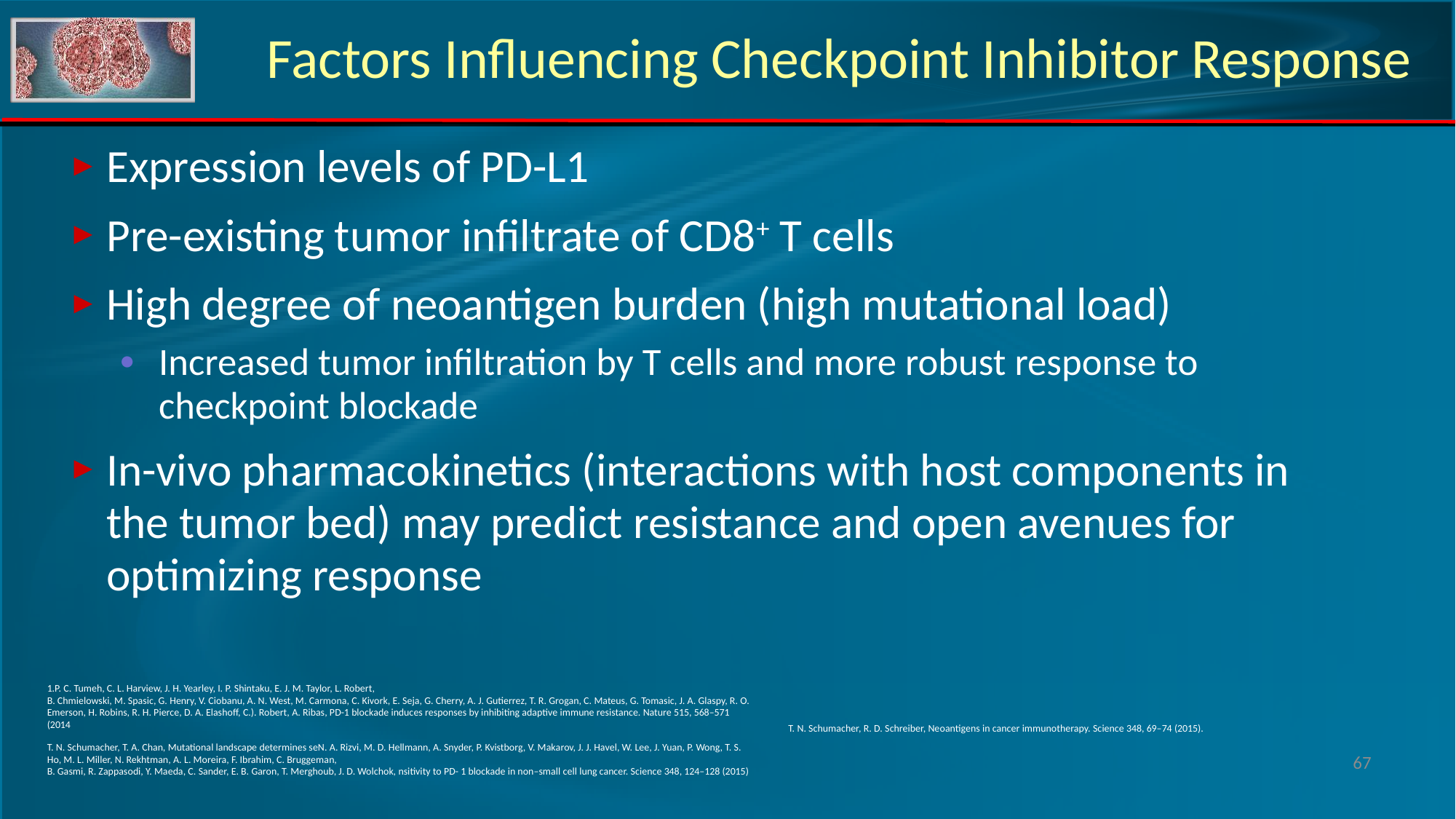

67
# Factors Influencing Checkpoint Inhibitor Response
Expression levels of PD-L1
Pre-existing tumor infiltrate of CD8+ T cells
High degree of neoantigen burden (high mutational load)
Increased tumor infiltration by T cells and more robust response to checkpoint blockade
In-vivo pharmacokinetics (interactions with host components in the tumor bed) may predict resistance and open avenues for optimizing response
P. C. Tumeh, C. L. Harview, J. H. Yearley, I. P. Shintaku, E. J. M. Taylor, L. Robert,
B. Chmielowski, M. Spasic, G. Henry, V. Ciobanu, A. N. West, M. Carmona, C. Kivork, E. Seja, G. Cherry, A. J. Gutierrez, T. R. Grogan, C. Mateus, G. Tomasic, J. A. Glaspy, R. O. Emerson, H. Robins, R. H. Pierce, D. A. Elashoff, C.). Robert, A. Ribas, PD-1 blockade induces responses by inhibiting adaptive immune resistance. Nature 515, 568–571 (2014
T. N. Schumacher, R. D. Schreiber, Neoantigens in cancer immunotherapy. Science 348, 69–74 (2015).
T. N. Schumacher, T. A. Chan, Mutational landscape determines seN. A. Rizvi, M. D. Hellmann, A. Snyder, P. Kvistborg, V. Makarov, J. J. Havel, W. Lee, J. Yuan, P. Wong, T. S. Ho, M. L. Miller, N. Rekhtman, A. L. Moreira, F. Ibrahim, C. Bruggeman,
B. Gasmi, R. Zappasodi, Y. Maeda, C. Sander, E. B. Garon, T. Merghoub, J. D. Wolchok, nsitivity to PD- 1 blockade in non–small cell lung cancer. Science 348, 124–128 (2015)